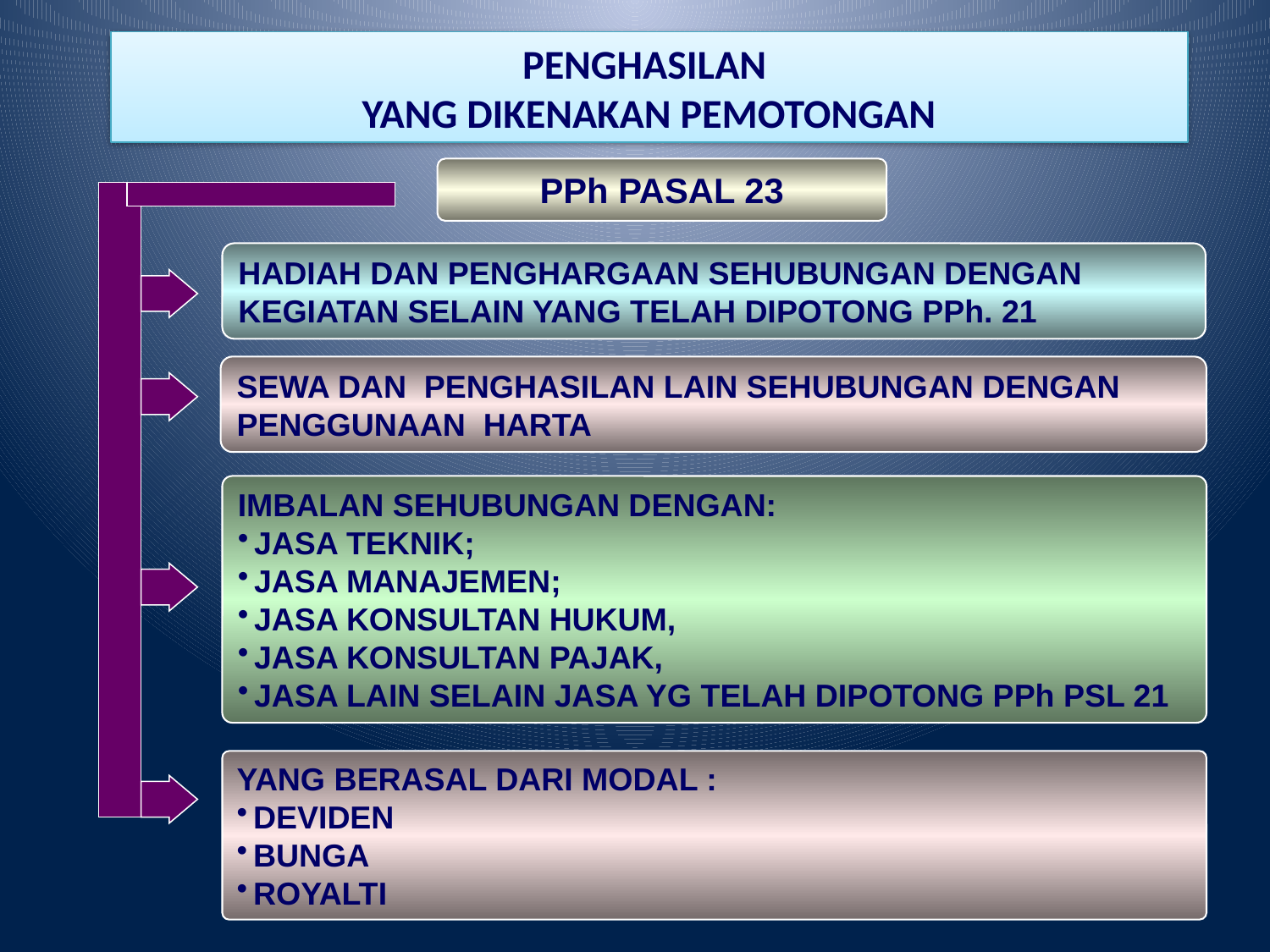

# PENGHASILAN YANG DIKENAKAN PEMOTONGAN
PPh PASAL 23

HADIAH DAN PENGHARGAAN SEHUBUNGAN DENGAN KEGIATAN SELAIN YANG TELAH DIPOTONG PPh. 21

SEWA DAN  PENGHASILAN LAIN SEHUBUNGAN DENGAN PENGGUNAAN  HARTA

IMBALAN SEHUBUNGAN DENGAN:
JASA TEKNIK;
JASA MANAJEMEN;
JASA KONSULTAN HUKUM,
JASA KONSULTAN PAJAK,
JASA LAIN SELAIN JASA YG TELAH DIPOTONG PPh PSL 21

YANG BERASAL DARI MODAL :
DEVIDEN
BUNGA
ROYALTI

106